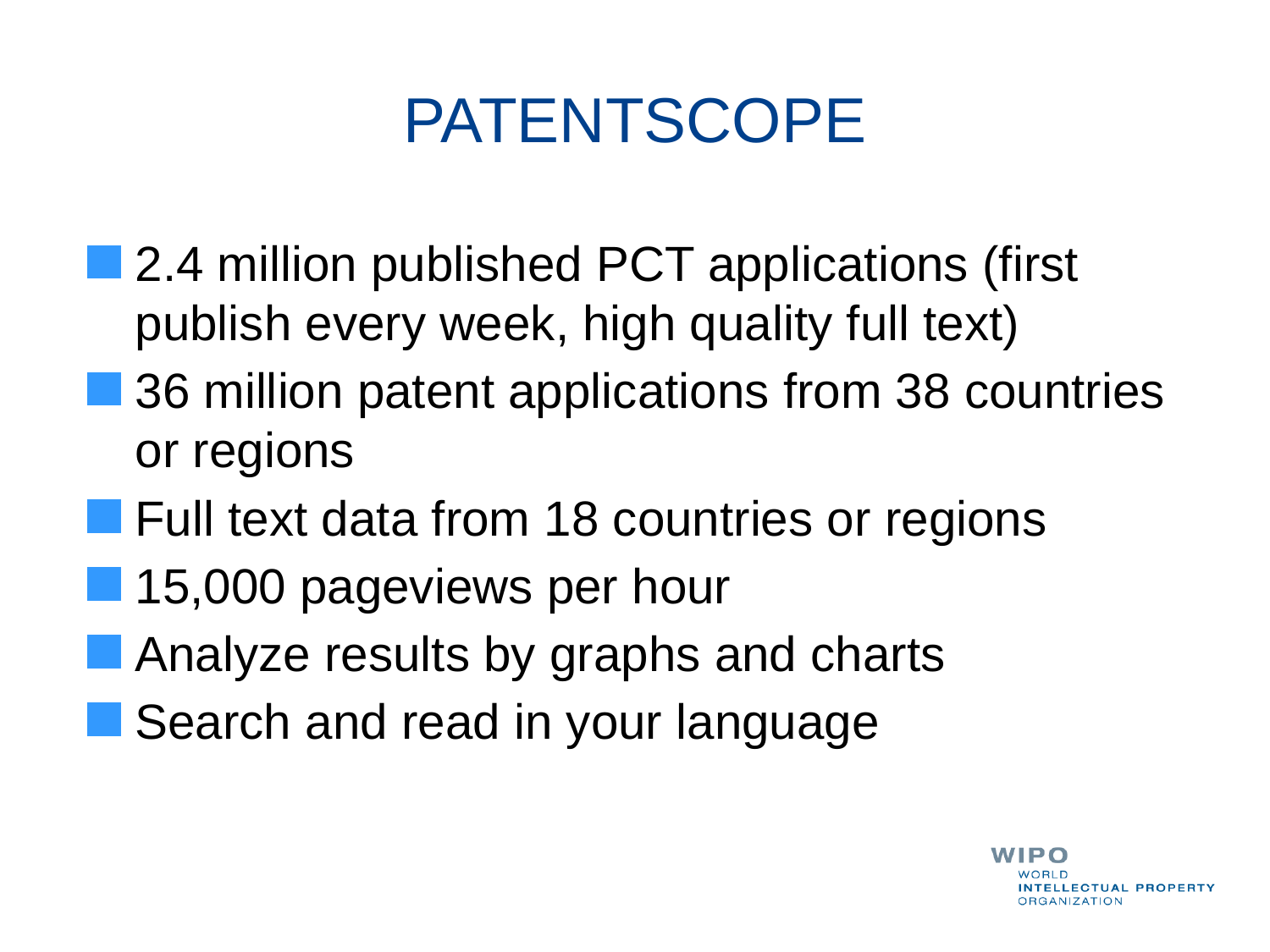

# PATENTSCOPE
2.4 million published PCT applications (first publish every week, high quality full text)
36 million patent applications from 38 countries or regions
Full text data from 18 countries or regions
15,000 pageviews per hour
Analyze results by graphs and charts
Search and read in your language